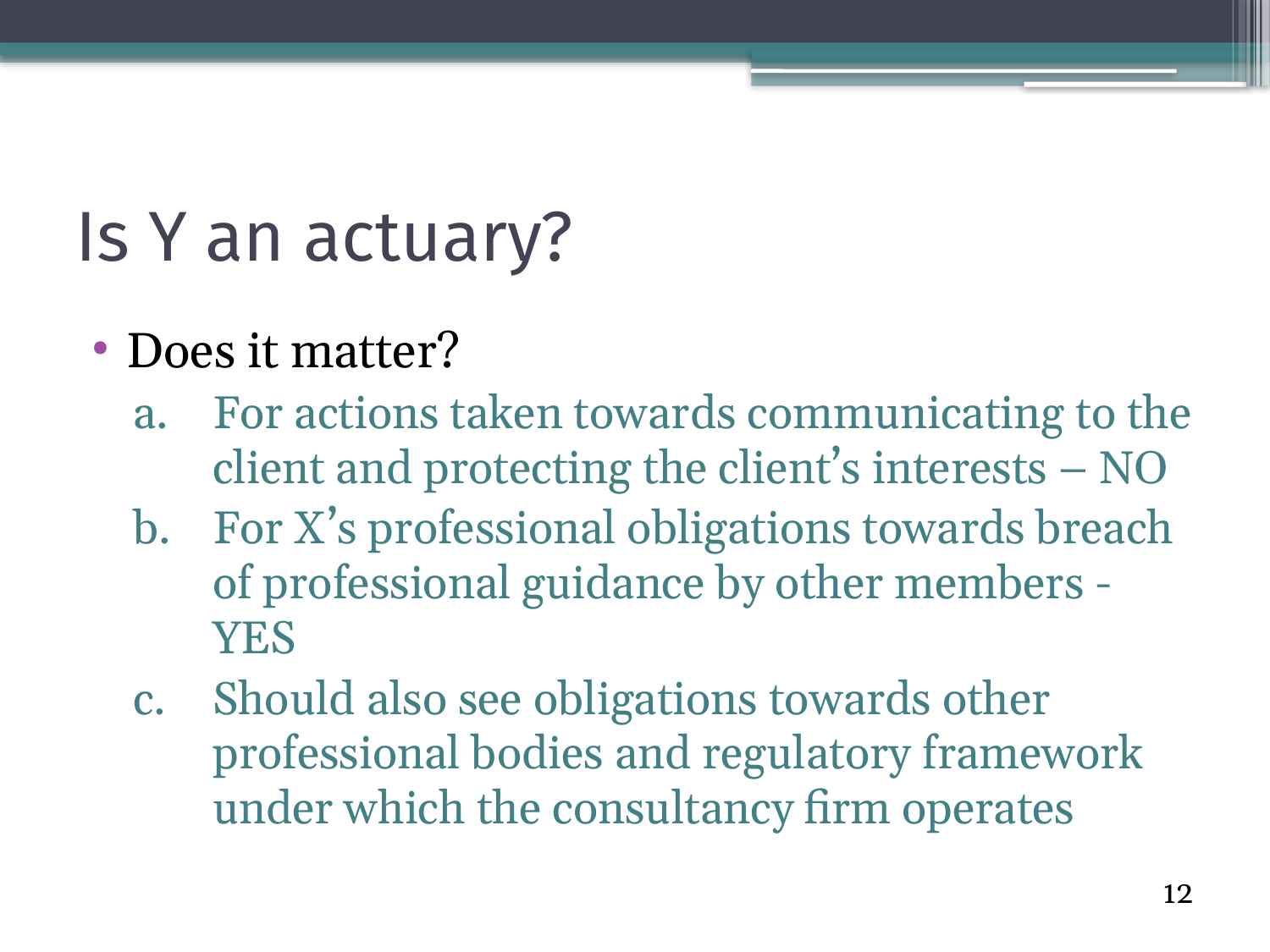

# Is Y an actuary?
Does it matter?
For actions taken towards communicating to the client and protecting the client’s interests – NO
For X’s professional obligations towards breach of professional guidance by other members - YES
Should also see obligations towards other professional bodies and regulatory framework under which the consultancy firm operates

12